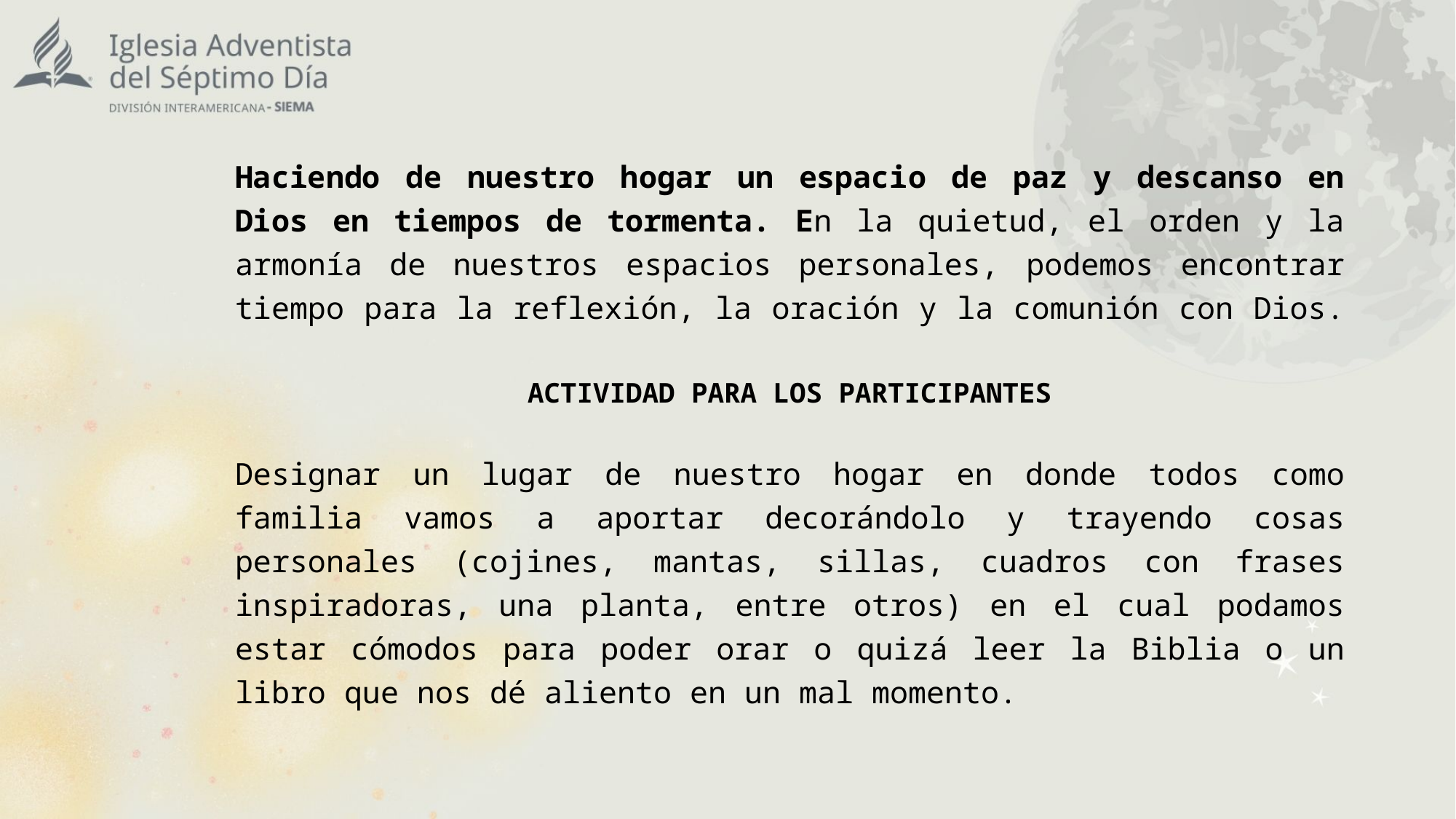

Haciendo de nuestro hogar un espacio de paz y descanso en Dios en tiempos de tormenta. En la quietud, el orden y la armonía de nuestros espacios personales, podemos encontrar tiempo para la reflexión, la oración y la comunión con Dios.

ACTIVIDAD PARA LOS PARTICIPANTES

Designar un lugar de nuestro hogar en donde todos como familia vamos a aportar decorándolo y trayendo cosas personales (cojines, mantas, sillas, cuadros con frases inspiradoras, una planta, entre otros) en el cual podamos estar cómodos para poder orar o quizá leer la Biblia o un libro que nos dé aliento en un mal momento.